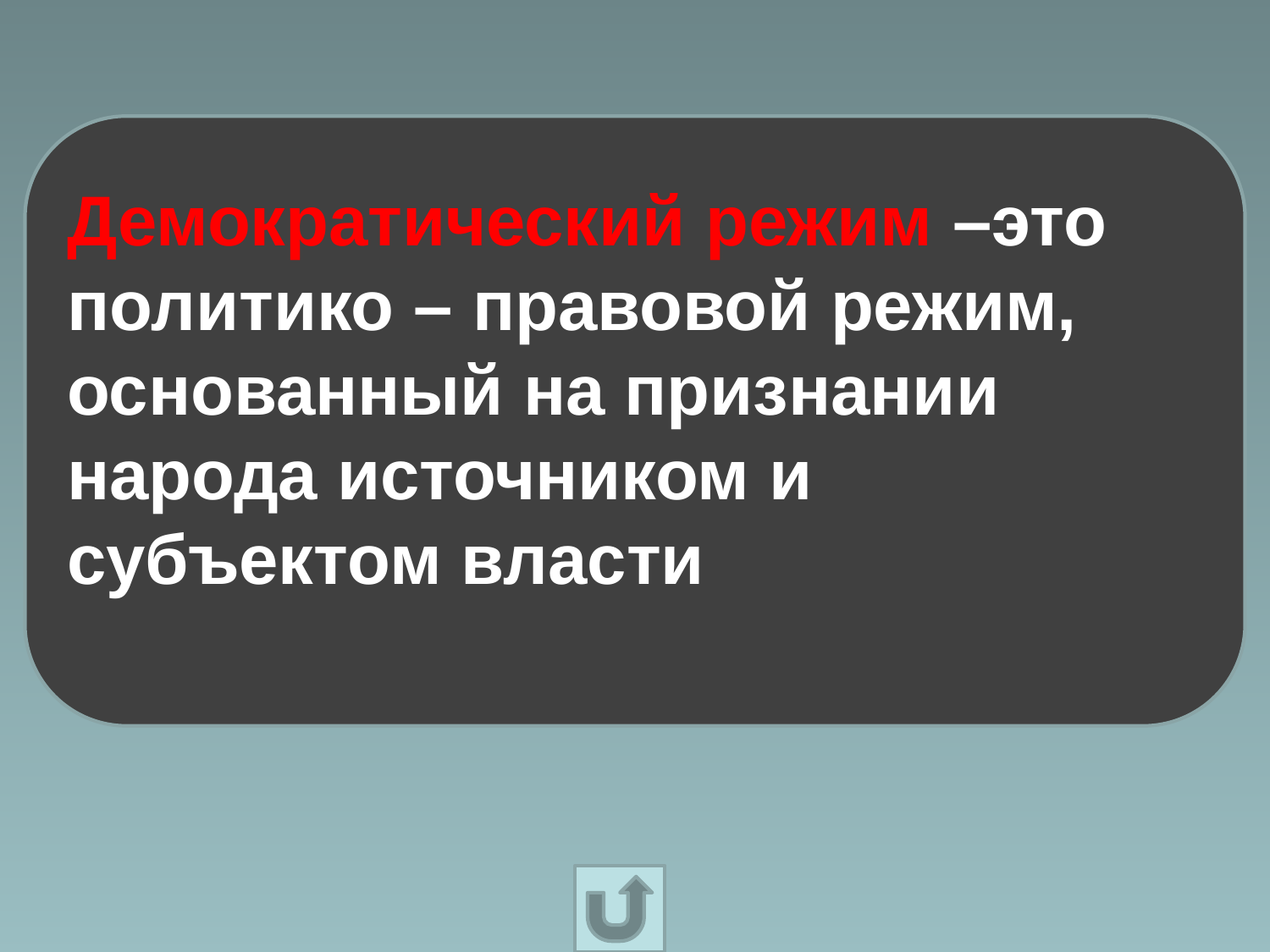

Демократический режим –это политико – правовой режим, основанный на признании народа источником и субъектом власти